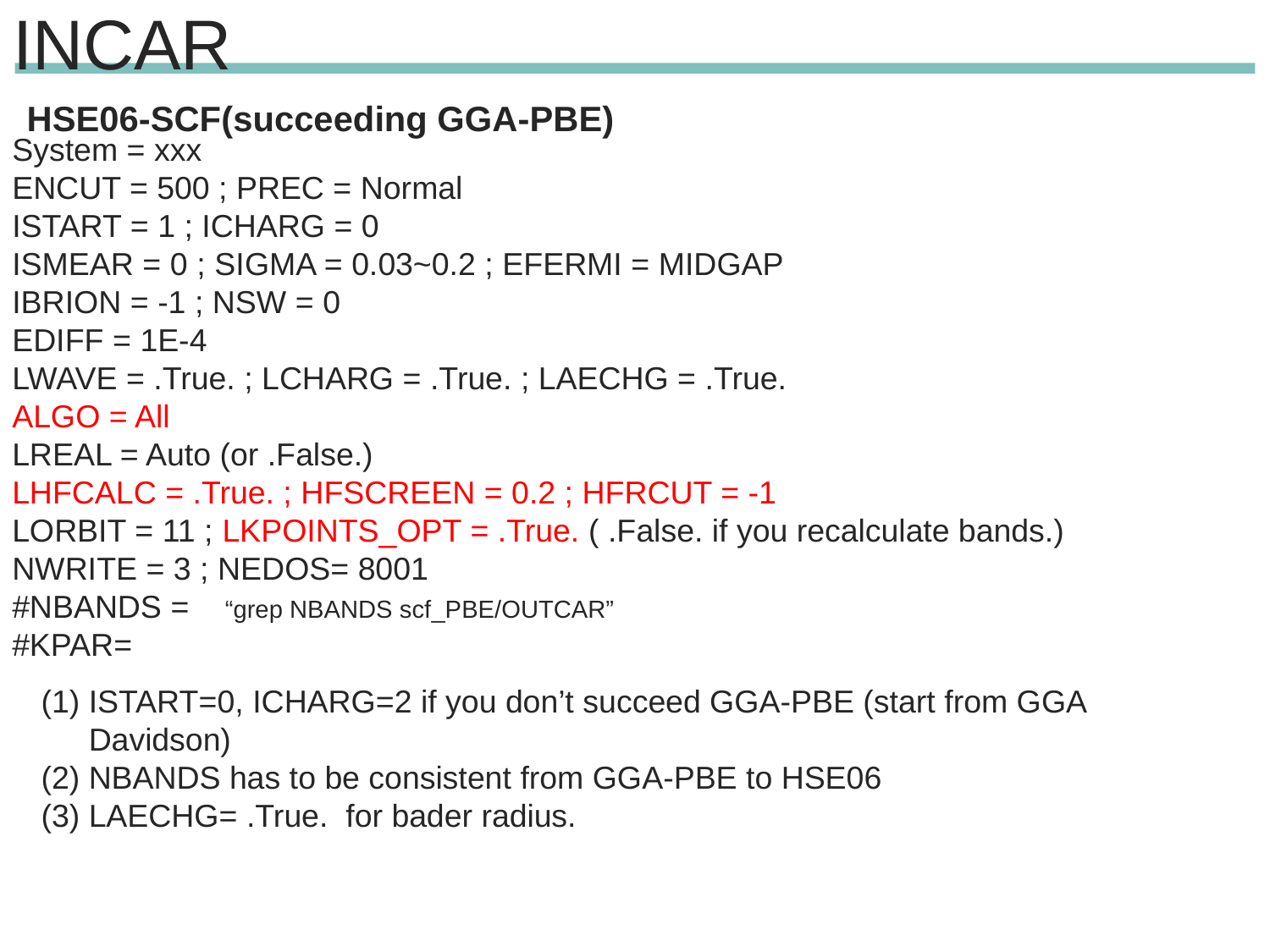

# INCAR
HSE06-SCF(succeeding GGA-PBE)
System = xxx
ENCUT = 500 ; PREC = Normal
ISTART = 1 ; ICHARG = 0
ISMEAR = 0 ; SIGMA = 0.03~0.2 ; EFERMI = MIDGAP
IBRION = -1 ; NSW = 0
EDIFF = 1E-4
LWAVE = .True. ; LCHARG = .True. ; LAECHG = .True.
ALGO = All
LREAL = Auto (or .False.)
LHFCALC = .True. ; HFSCREEN = 0.2 ; HFRCUT = -1
LORBIT = 11 ; LKPOINTS_OPT = .True. ( .False. if you recalculate bands.)
NWRITE = 3 ; NEDOS= 8001
#NBANDS =    “grep NBANDS scf_PBE/OUTCAR”
#KPAR=
ISTART=0, ICHARG=2 if you don’t succeed GGA-PBE (start from GGA Davidson)
NBANDS has to be consistent from GGA-PBE to HSE06
LAECHG= .True.  for bader radius.